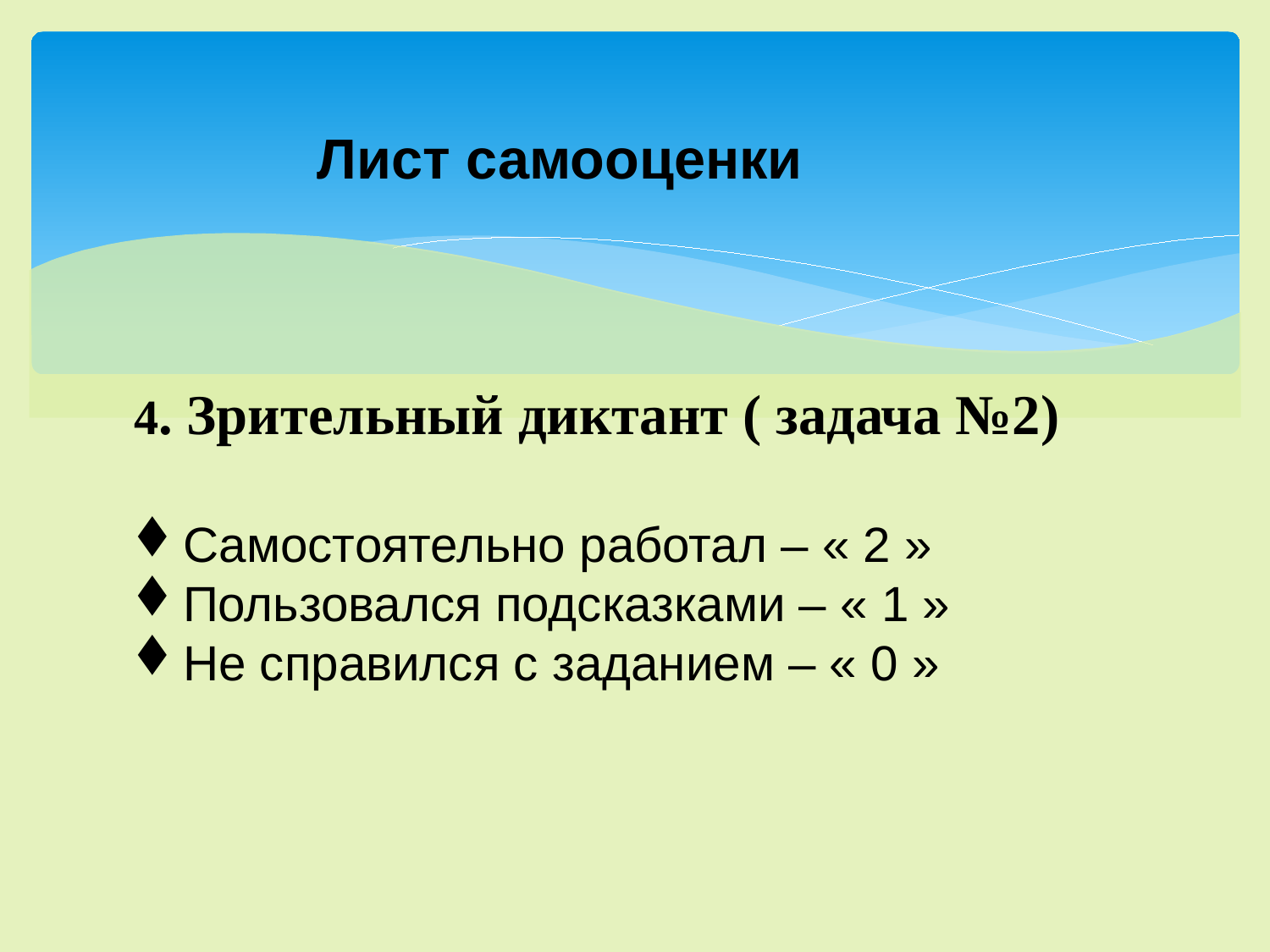

#
 Лист самооценки
4. Зрительный диктант ( задача №2)

Самостоятельно работал – « 2 »
Пользовался подсказками – « 1 »
Не справился с заданием – « 0 »